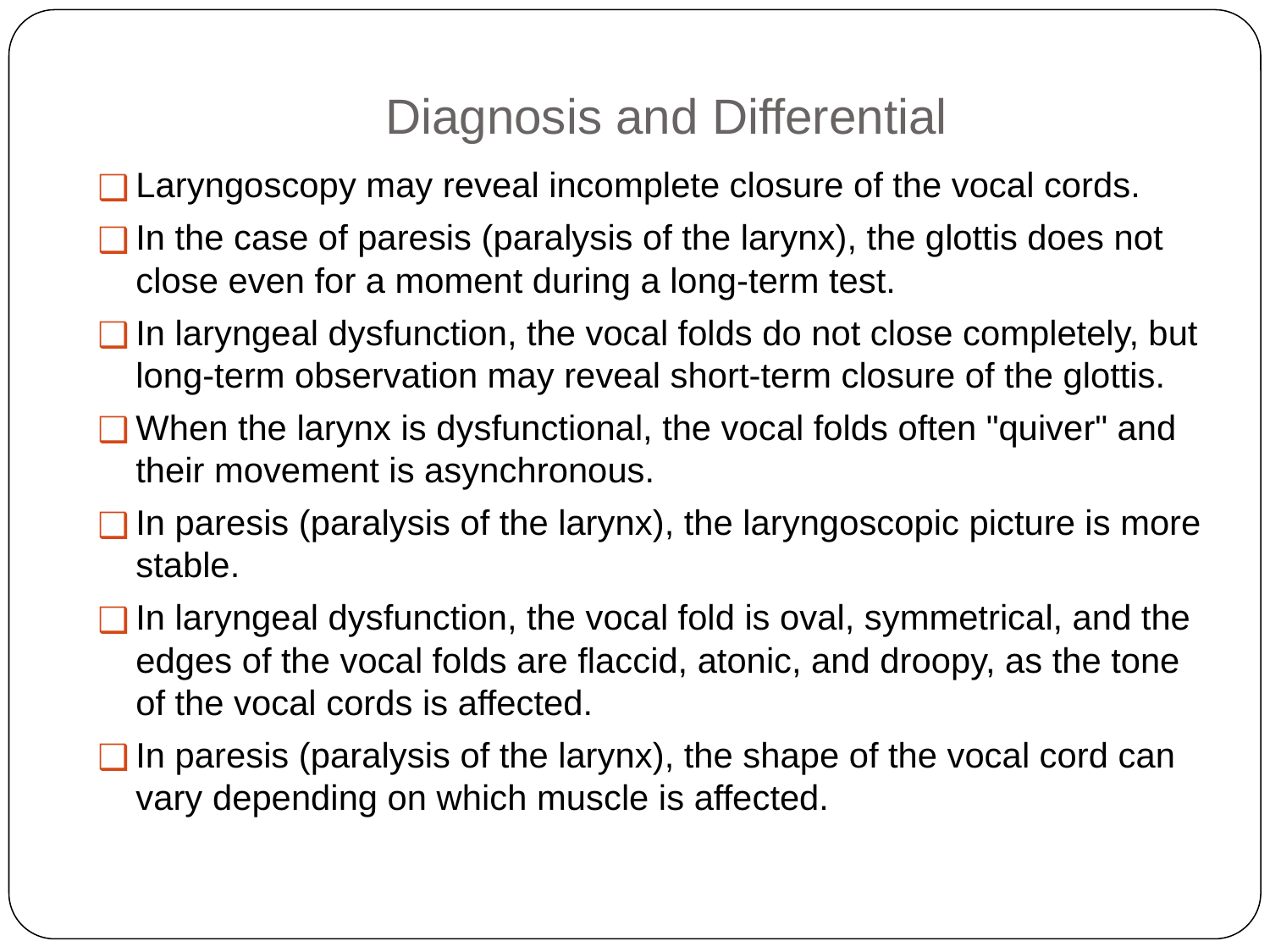

# Diagnosis and Differential
Laryngoscopy may reveal incomplete closure of the vocal cords.
In the case of paresis (paralysis of the larynx), the glottis does not close even for a moment during a long-term test.
In laryngeal dysfunction, the vocal folds do not close completely, but long-term observation may reveal short-term closure of the glottis.
When the larynx is dysfunctional, the vocal folds often "quiver" and their movement is asynchronous.
In paresis (paralysis of the larynx), the laryngoscopic picture is more stable.
In laryngeal dysfunction, the vocal fold is oval, symmetrical, and the edges of the vocal folds are flaccid, atonic, and droopy, as the tone of the vocal cords is affected.
In paresis (paralysis of the larynx), the shape of the vocal cord can vary depending on which muscle is affected.